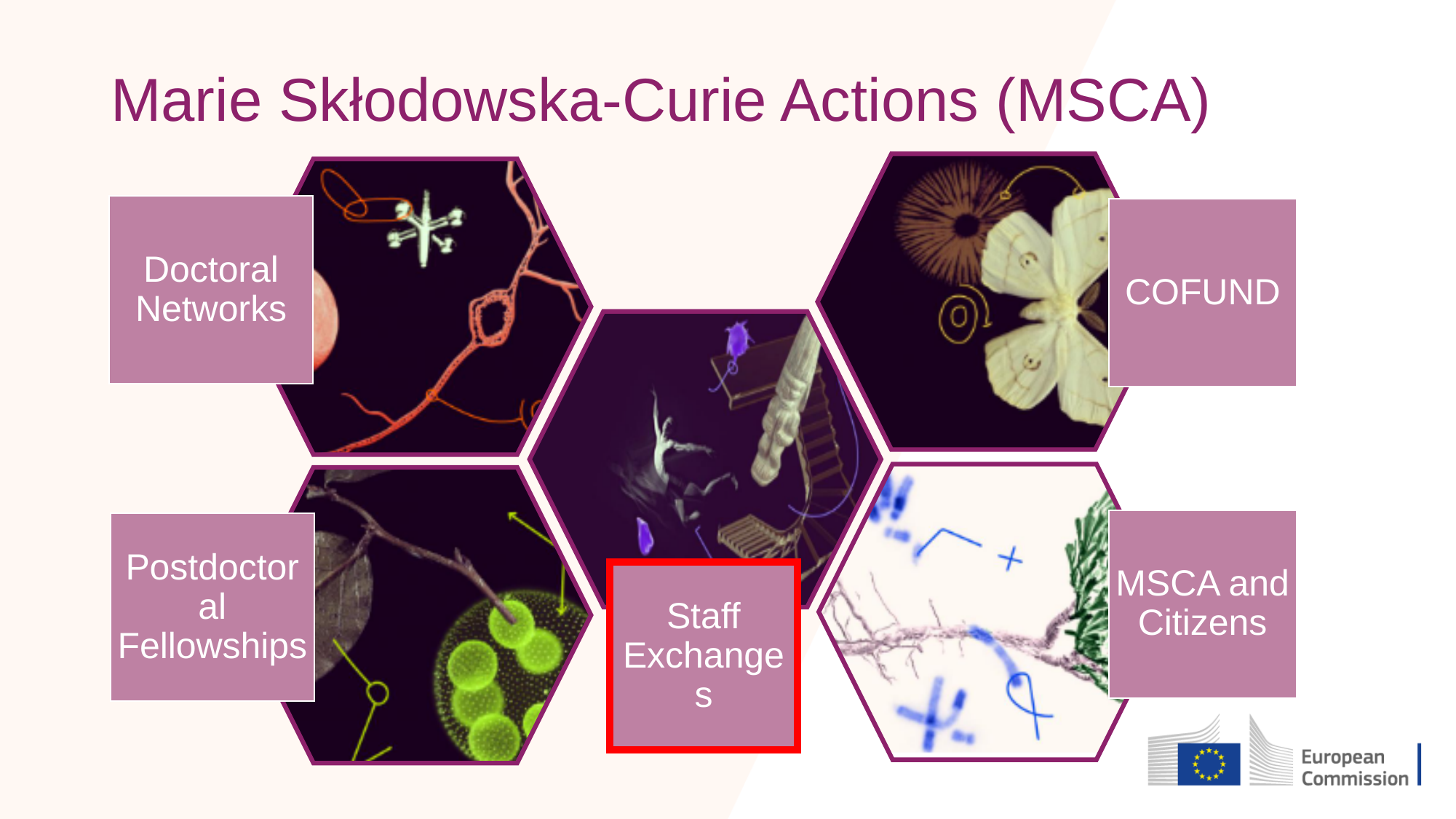

# Marie Skłodowska-Curie Actions (MSCA)

Doctoral Networks
COFUND
MSCA and Citizens
Postdoctoral Fellowships
Staff Exchanges